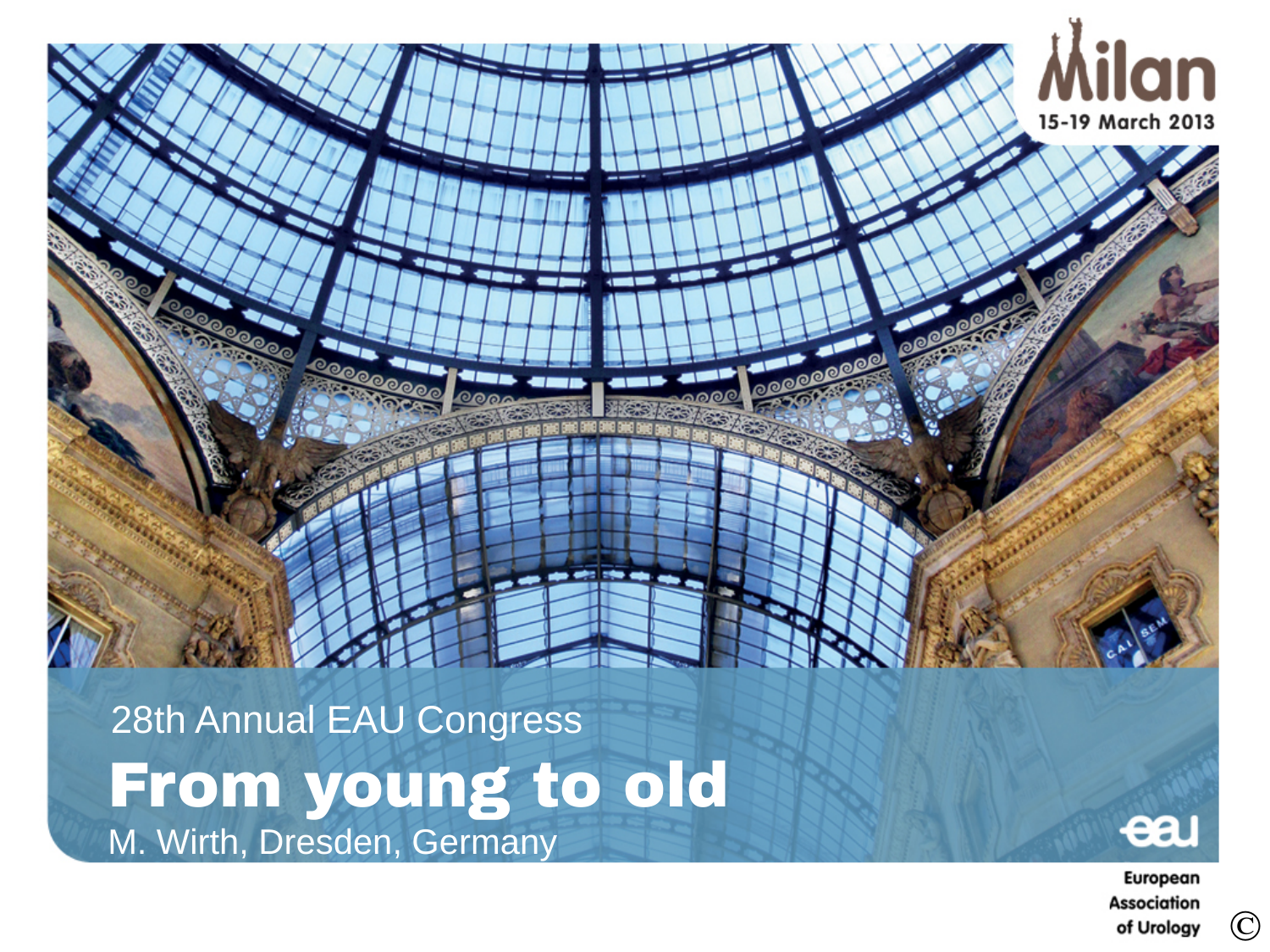

# From young to old M. Wirth, Dresden, Germany